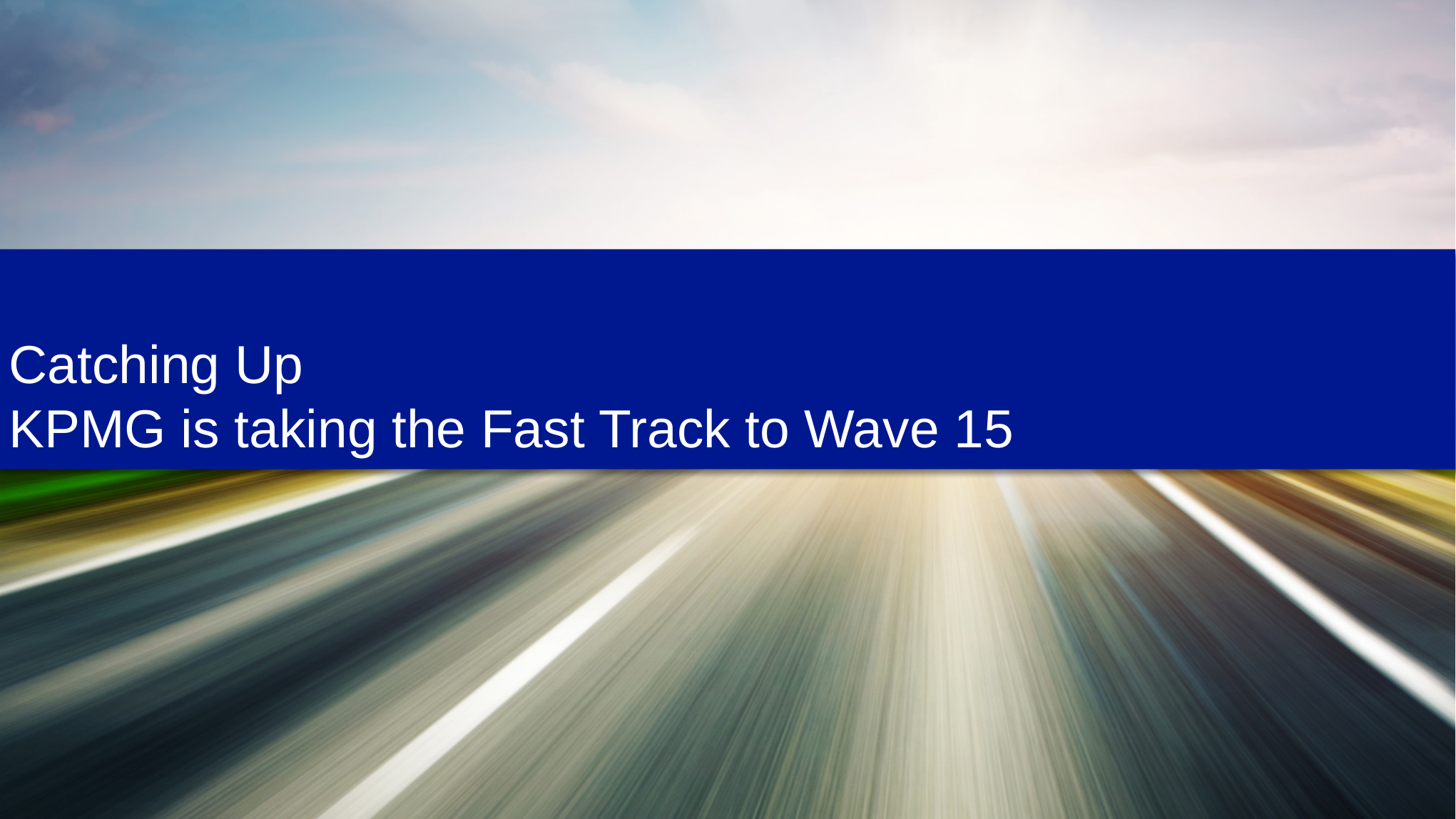

Catching Up
KPMG is taking the Fast Track to Wave 15